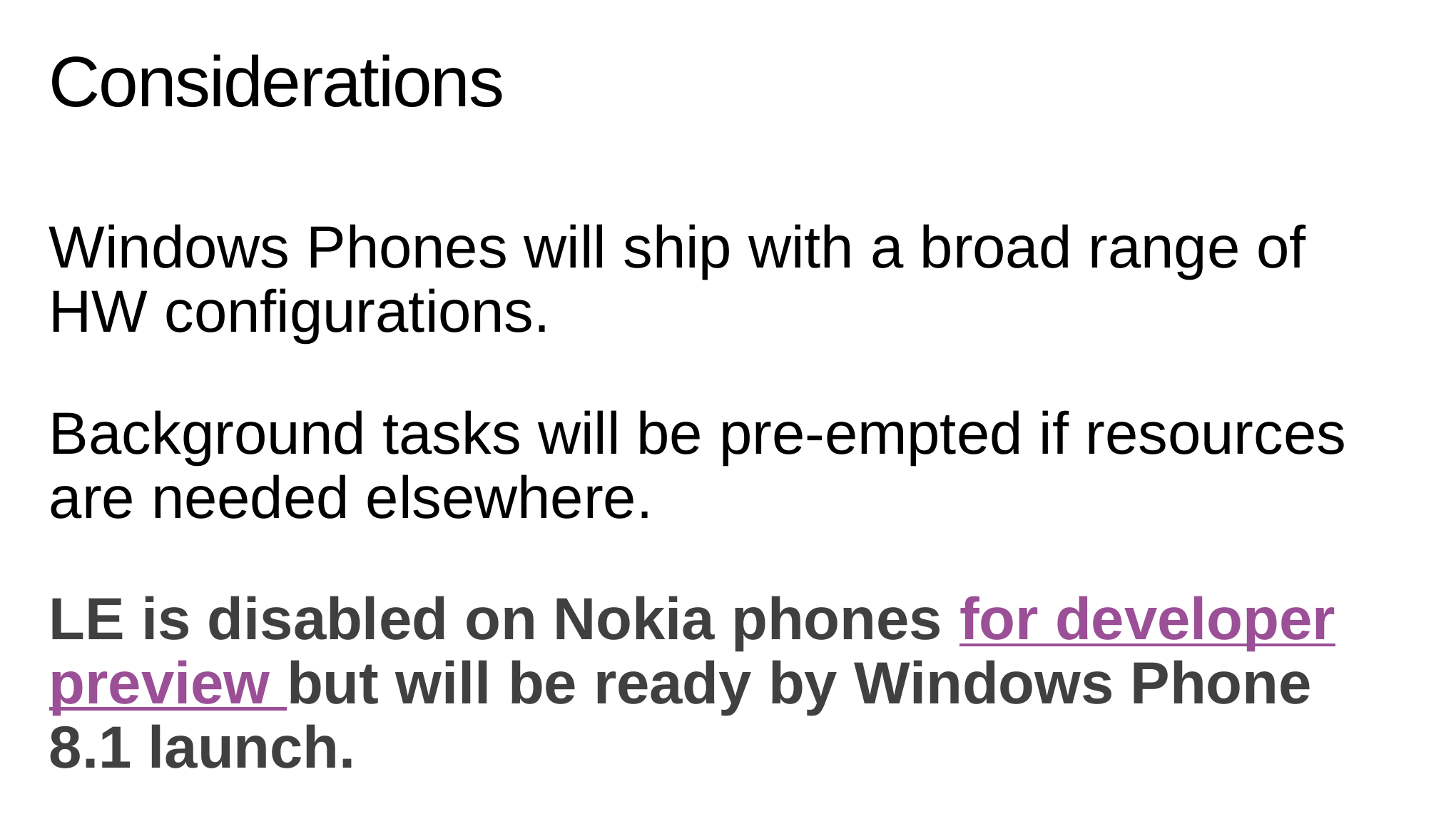

# Considerations
Windows Phones will ship with a broad range of
HW configurations.

Background tasks will be pre-empted if resources
are needed elsewhere.

LE is disabled on Nokia phones for developer preview but will be ready by Windows Phone 8.1 launch.